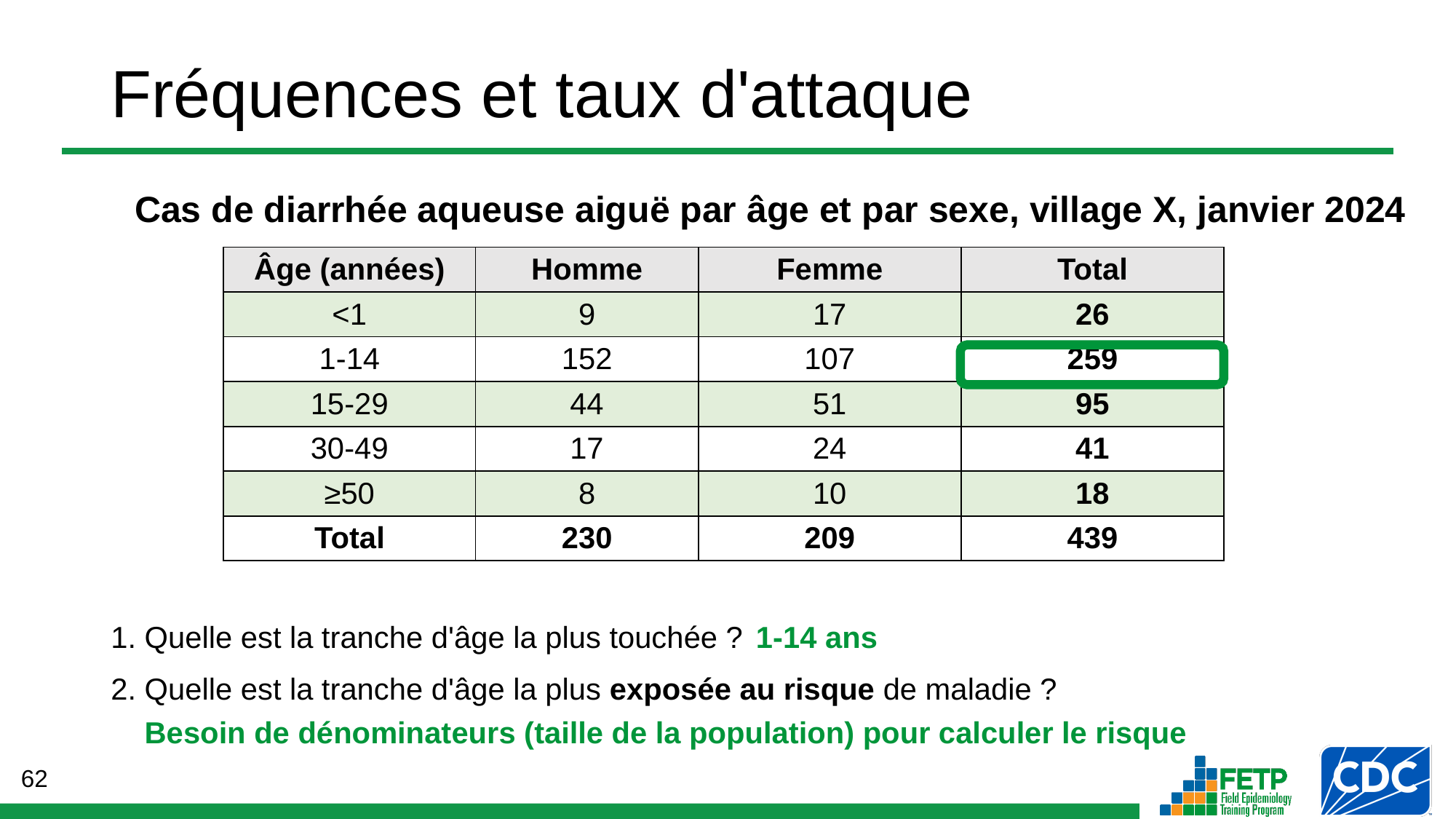

# Fréquences et taux d'attaque

Cas de diarrhée aqueuse aiguë par âge et par sexe, village X, janvier 2024

| Âge (années) | Homme | Femme | Total |
| --- | --- | --- | --- |
| <1 | 9 | 17 | 26 |
| 1-14 | 152 | 107 | 259 |
| 15-29 | 44 | 51 | 95 |
| 30-49 | 17 | 24 | 41 |
| ≥50 | 8 | 10 | 18 |
| Total | 230 | 209 | 439 |

1. Quelle est la tranche d'âge la plus touchée ?
2. Quelle est la tranche d'âge la plus exposée au risque de maladie ?
    Besoin de dénominateurs (taille de la population) pour calculer le risque

1-14 ans